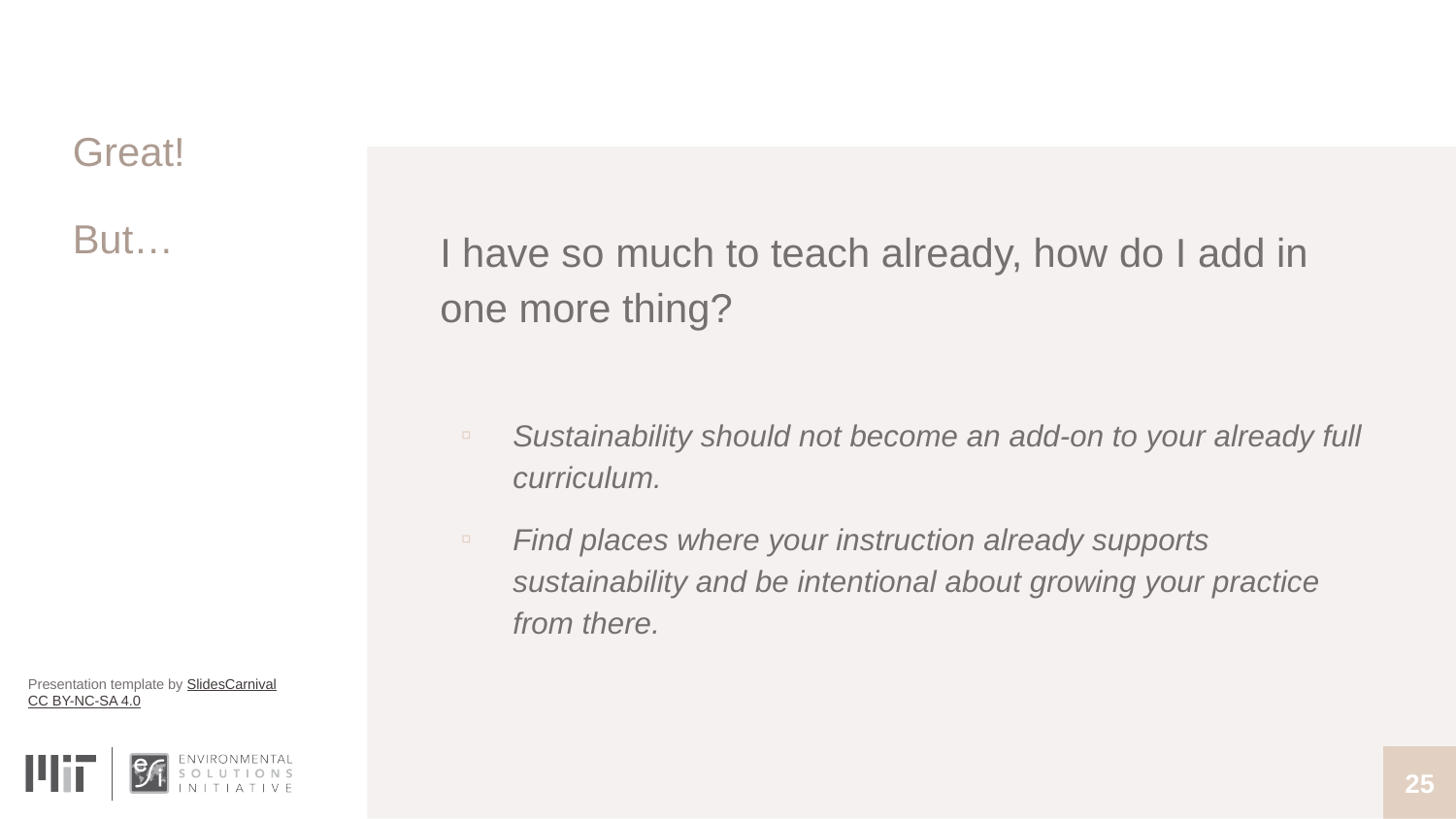

# Great!

But…
I have so much to teach already, how do I add in one more thing?

Sustainability should not become an add-on to your already full curriculum.
Find places where your instruction already supports sustainability and be intentional about growing your practice from there.
25